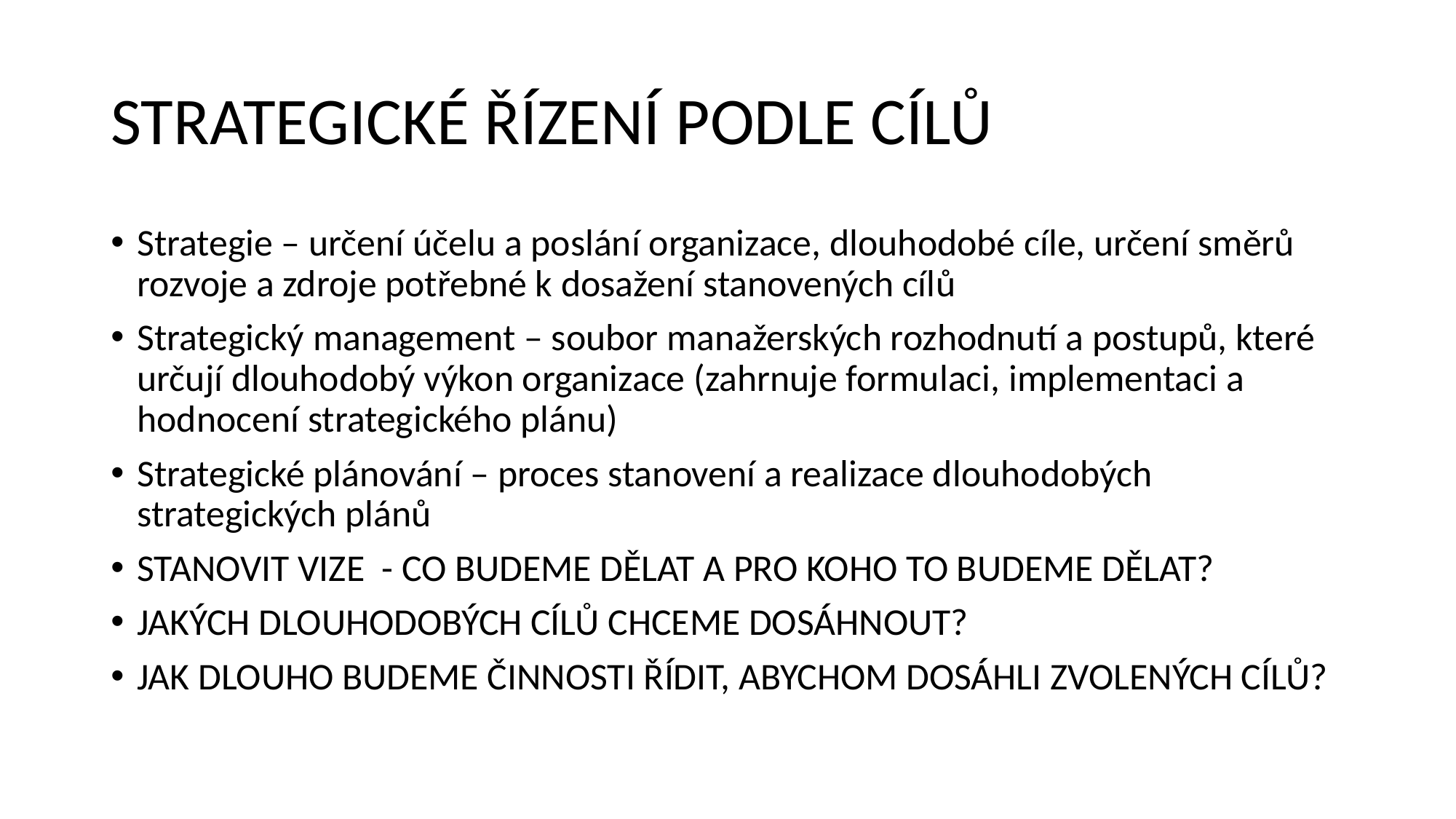

# STRATEGICKÉ ŘÍZENÍ PODLE CÍLŮ
Strategie – určení účelu a poslání organizace, dlouhodobé cíle, určení směrů rozvoje a zdroje potřebné k dosažení stanovených cílů
Strategický management – soubor manažerských rozhodnutí a postupů, které určují dlouhodobý výkon organizace (zahrnuje formulaci, implementaci a hodnocení strategického plánu)
Strategické plánování – proces stanovení a realizace dlouhodobých strategických plánů
STANOVIT VIZE  - CO BUDEME DĚLAT A PRO KOHO TO BUDEME DĚLAT?
JAKÝCH DLOUHODOBÝCH CÍLŮ CHCEME DOSÁHNOUT?
JAK DLOUHO BUDEME ČINNOSTI ŘÍDIT, ABYCHOM DOSÁHLI ZVOLENÝCH CÍLŮ?